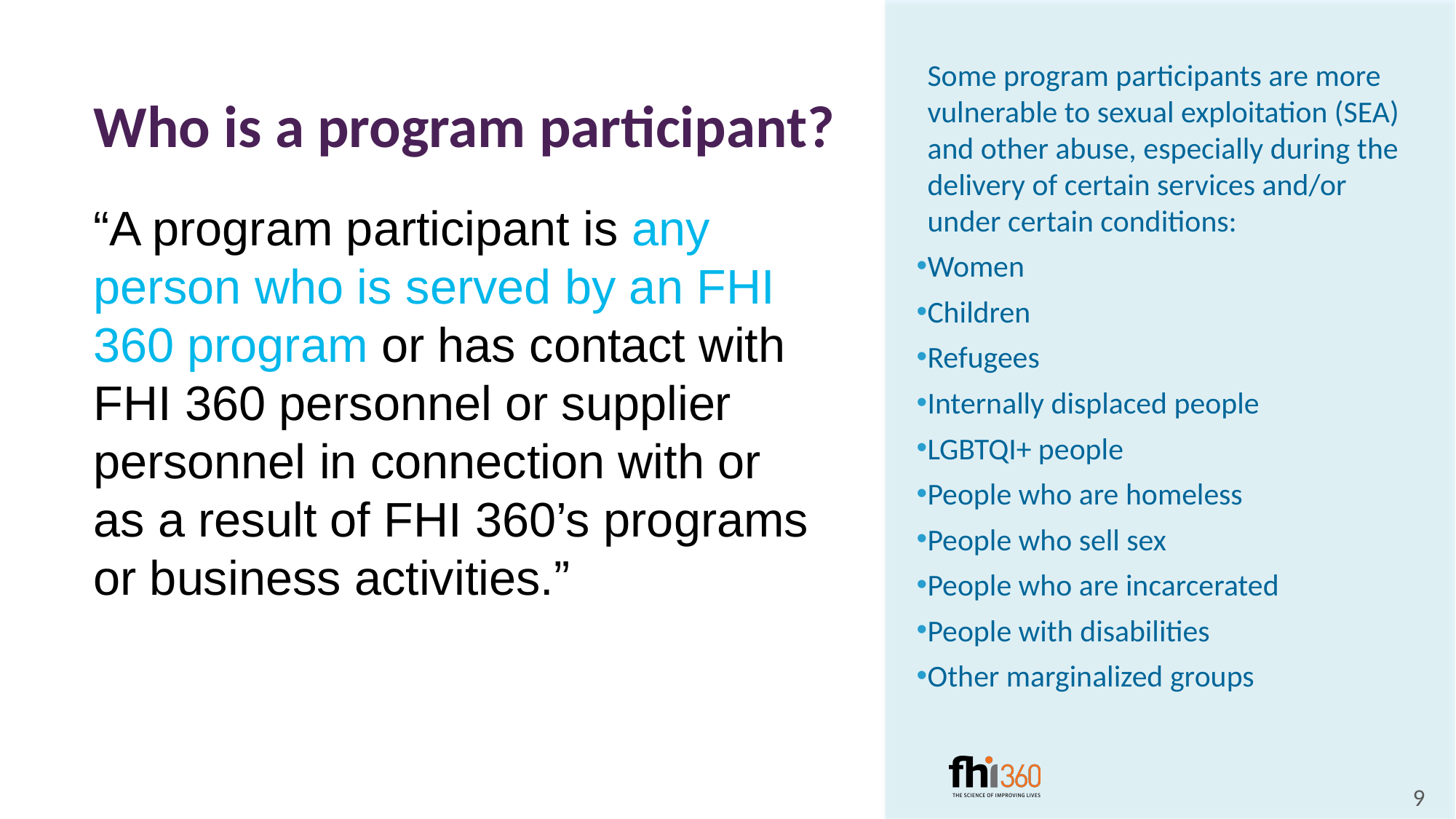

Some program participants are more vulnerable to sexual exploitation (SEA) and other abuse, especially during the delivery of certain services and/or under certain conditions:
Women
Children
Refugees
Internally displaced people
LGBTQI+ people
People who are homeless
People who sell sex
People who are incarcerated
People with disabilities
Other marginalized groups

Who is a program participant?
“A program participant is any person who is served by an FHI 360 program or has contact with FHI 360 personnel or supplier personnel in connection with or as a result of FHI 360’s programs or business activities.”